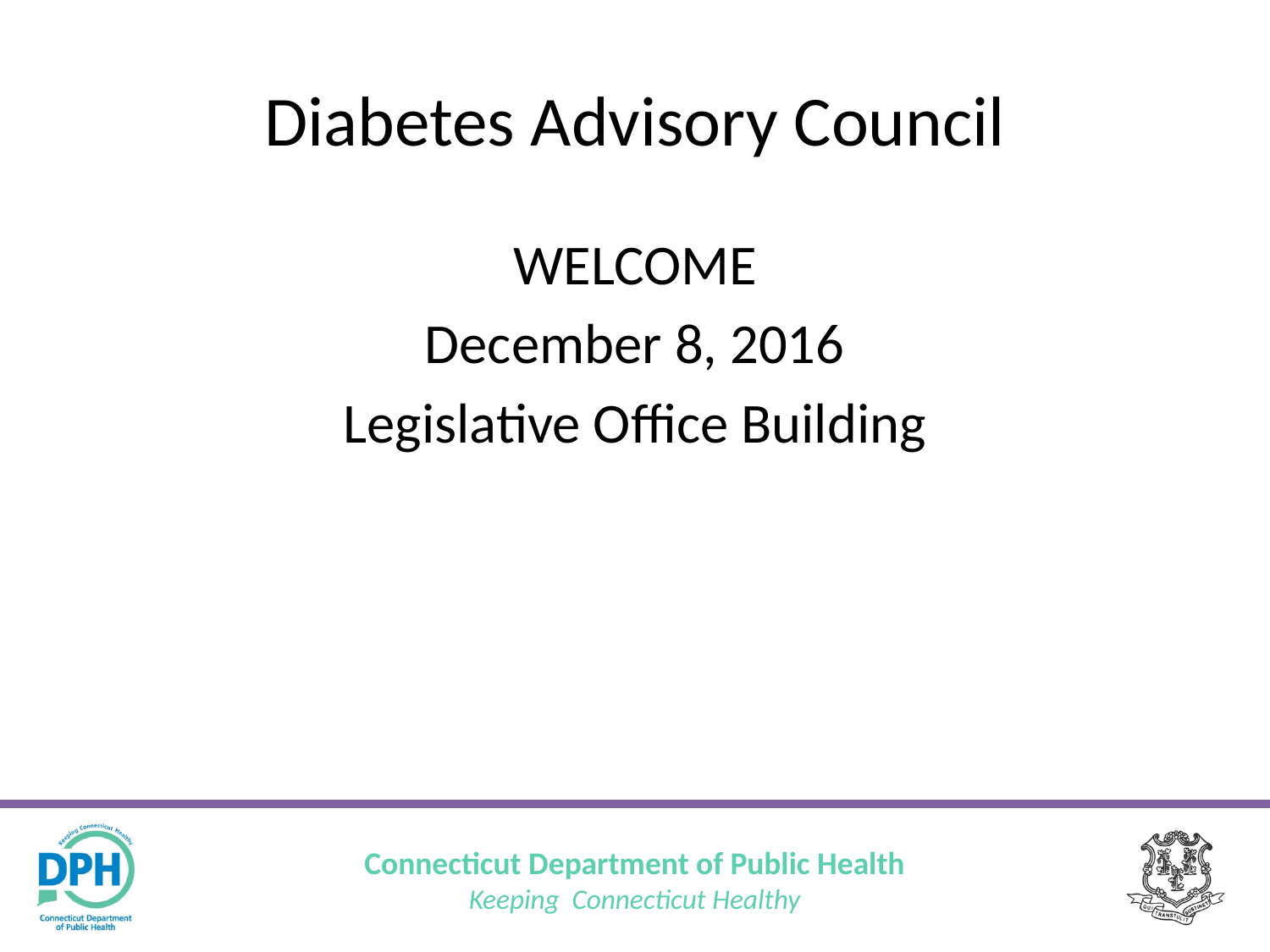

# Diabetes Advisory Council
WELCOME
December 8, 2016
Legislative Office Building